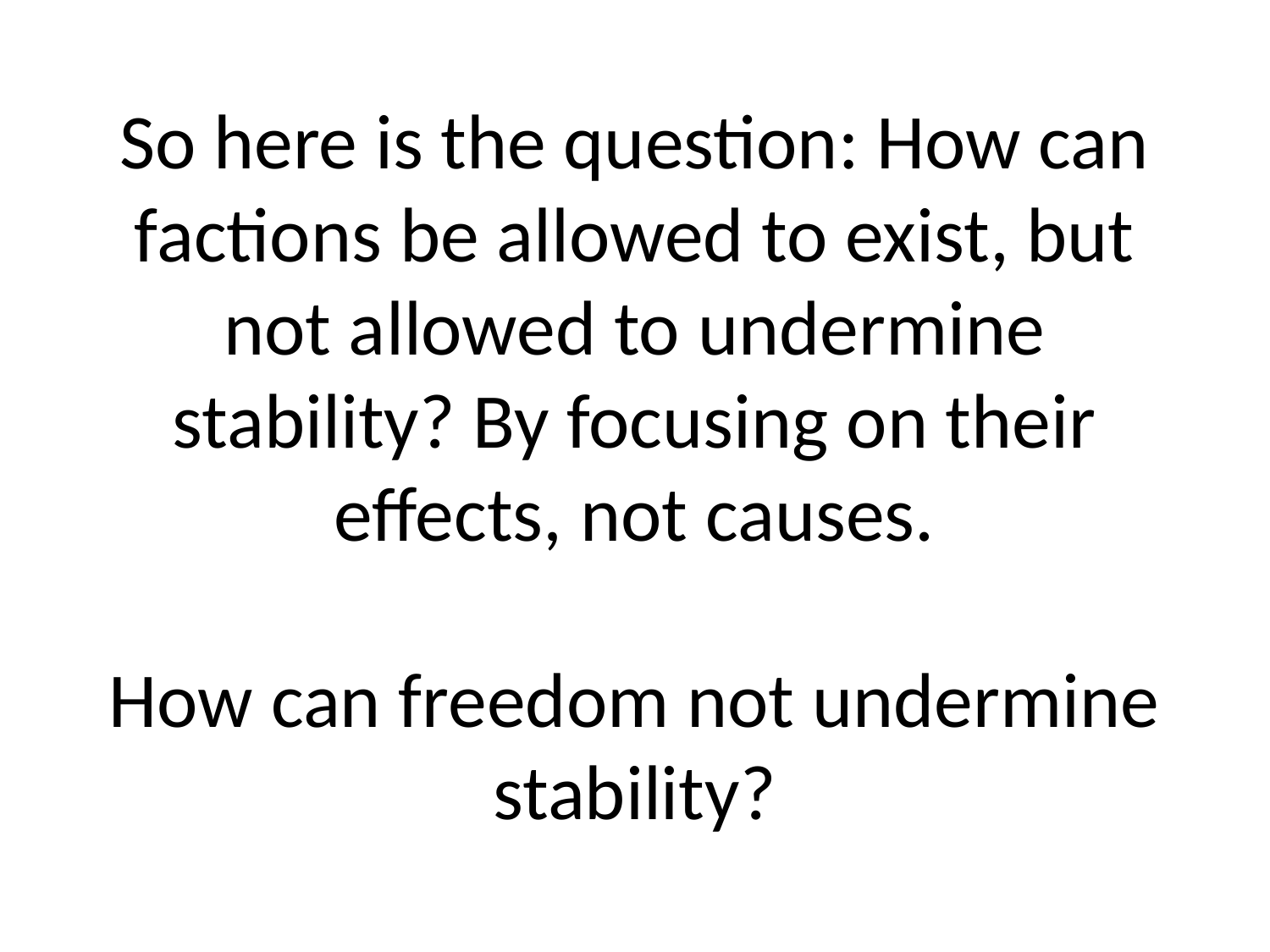

# So here is the question: How can factions be allowed to exist, but not allowed to undermine stability? By focusing on their effects, not causes. How can freedom not undermine stability?